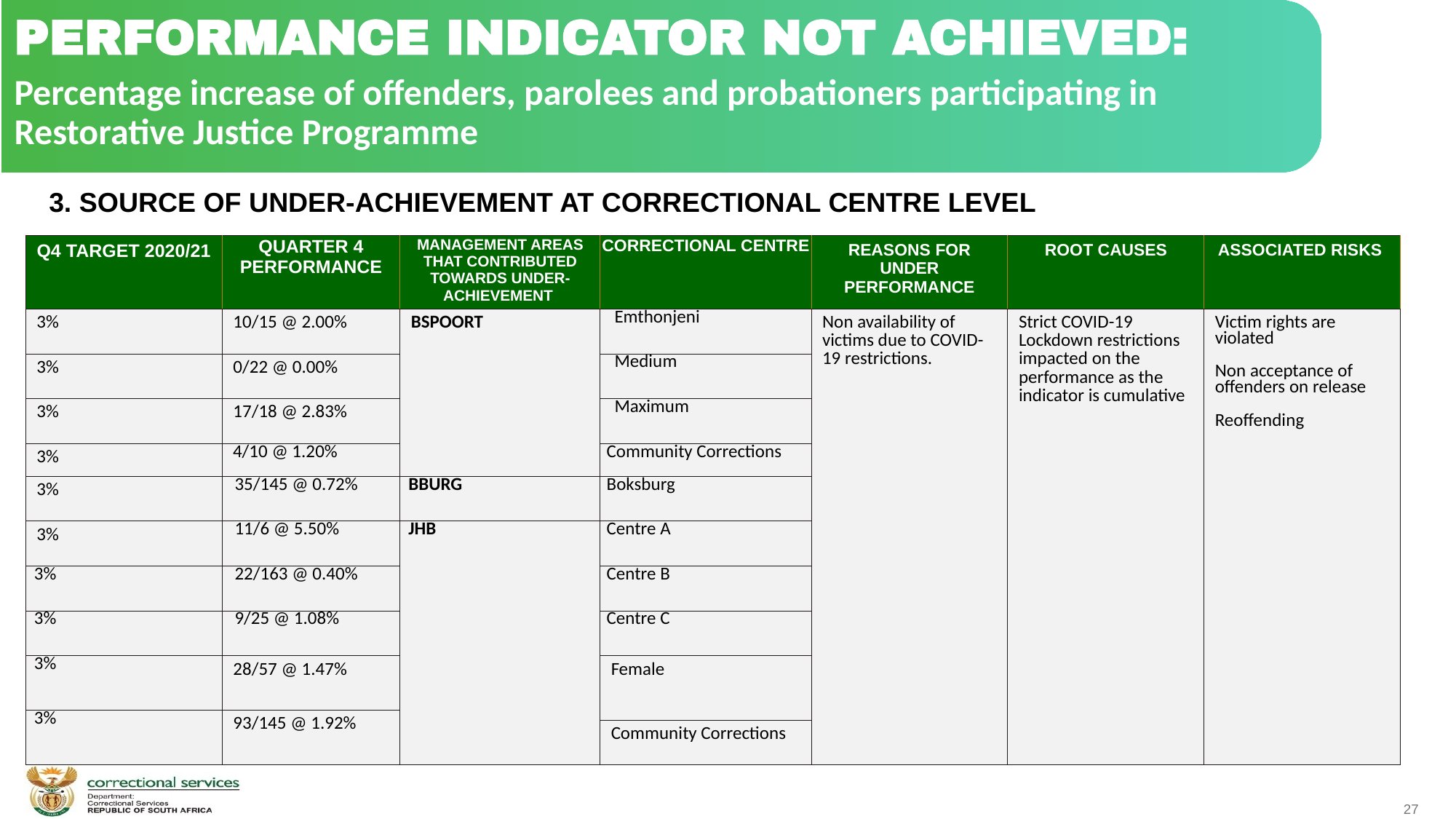

PERFORMANCE INDICATOR NOT ACHIEVED:
Percentage increase of offenders, parolees and probationers participating in Restorative Justice Programme
     3. SOURCE OF UNDER-ACHIEVEMENT AT CORRECTIONAL CENTRE LEVEL
| Q4 TARGET 2020/21 | QUARTER 4 PERFORMANCE | MANAGEMENT AREAS THAT CONTRIBUTED TOWARDS UNDER-ACHIEVEMENT | CORRECTIONAL CENTRE | REASONS FOR UNDER PERFORMANCE | ROOT CAUSES | ASSOCIATED RISKS |
| --- | --- | --- | --- | --- | --- | --- |
| 3% | 10/15 @ 2.00% | BSPOORT | Emthonjeni | Non availability of victims due to COVID-19 restrictions. | Strict COVID-19 Lockdown restrictions impacted on the performance as the indicator is cumulative | Victim rights are violated Non acceptance of offenders on release Reoffending |
| 3% | 0/22 @ 0.00% |  | Medium |  |  |  |
| 3% | 17/18 @ 2.83% |  | Maximum |  |  |  |
| 3% | 4/10 @ 1.20% |  | Community Corrections |  |  |  |
| 3% | 35/145 @ 0.72% | BBURG | Boksburg |  |  |  |
| 3% | 11/6 @ 5.50% | JHB | Centre A |  |  |  |
| 3% | 22/163 @ 0.40% |  | Centre B |  |  |  |
| 3% | 9/25 @ 1.08% |  | Centre C |  |  |  |
| 3% | 28/57 @ 1.47% |  | Female |  |  |  |
| 3% | 93/145 @ 1.92% |  |  |  |  |  |
|  |  |  | Community Corrections |  |  |  |